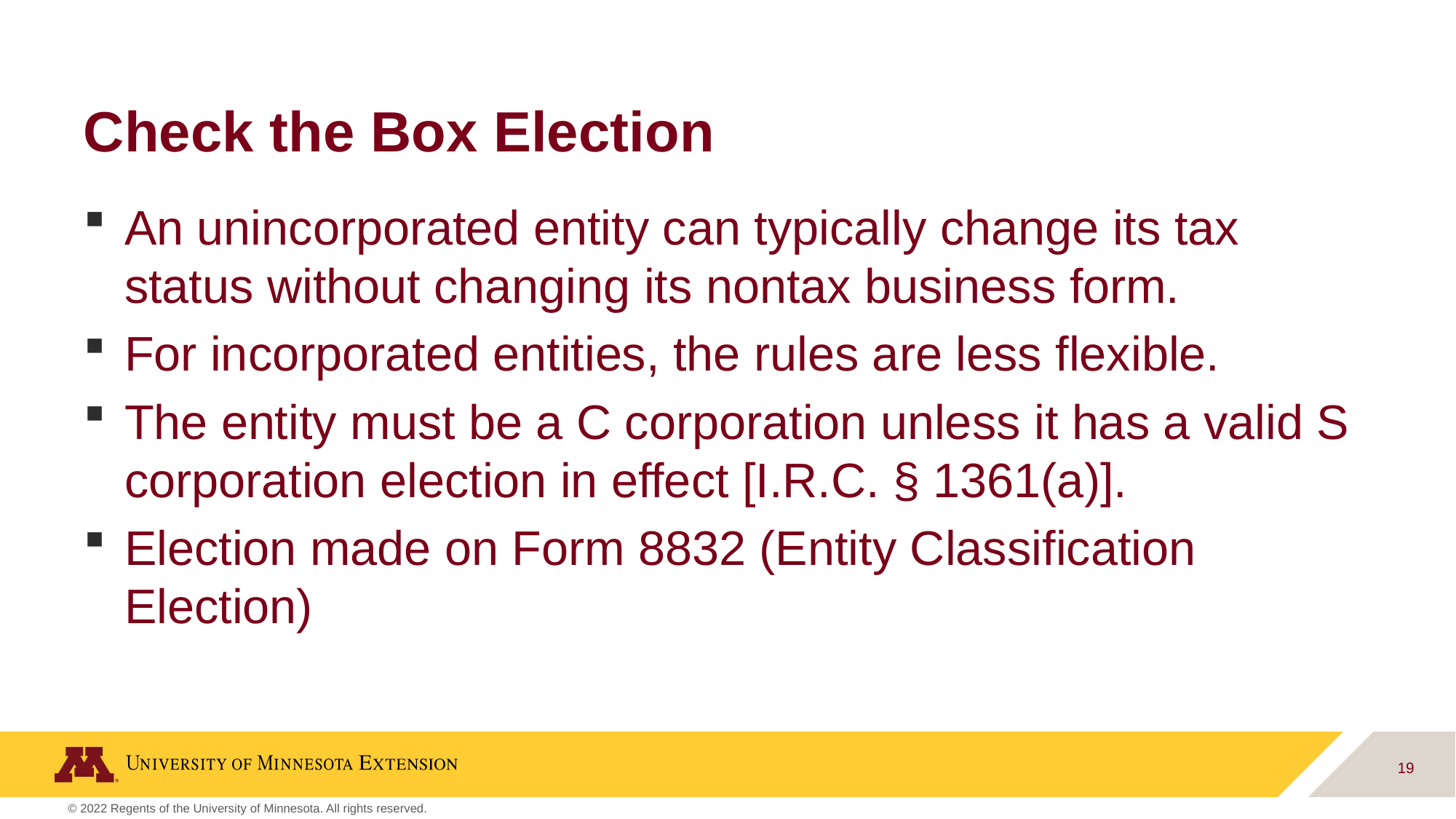

# Check the Box Election
An unincorporated entity can typically change its tax status without changing its nontax business form.
For incorporated entities, the rules are less flexible.
The entity must be a C corporation unless it has a valid S corporation election in effect [I.R.C. § 1361(a)].
Election made on Form 8832 (Entity Classification Election)